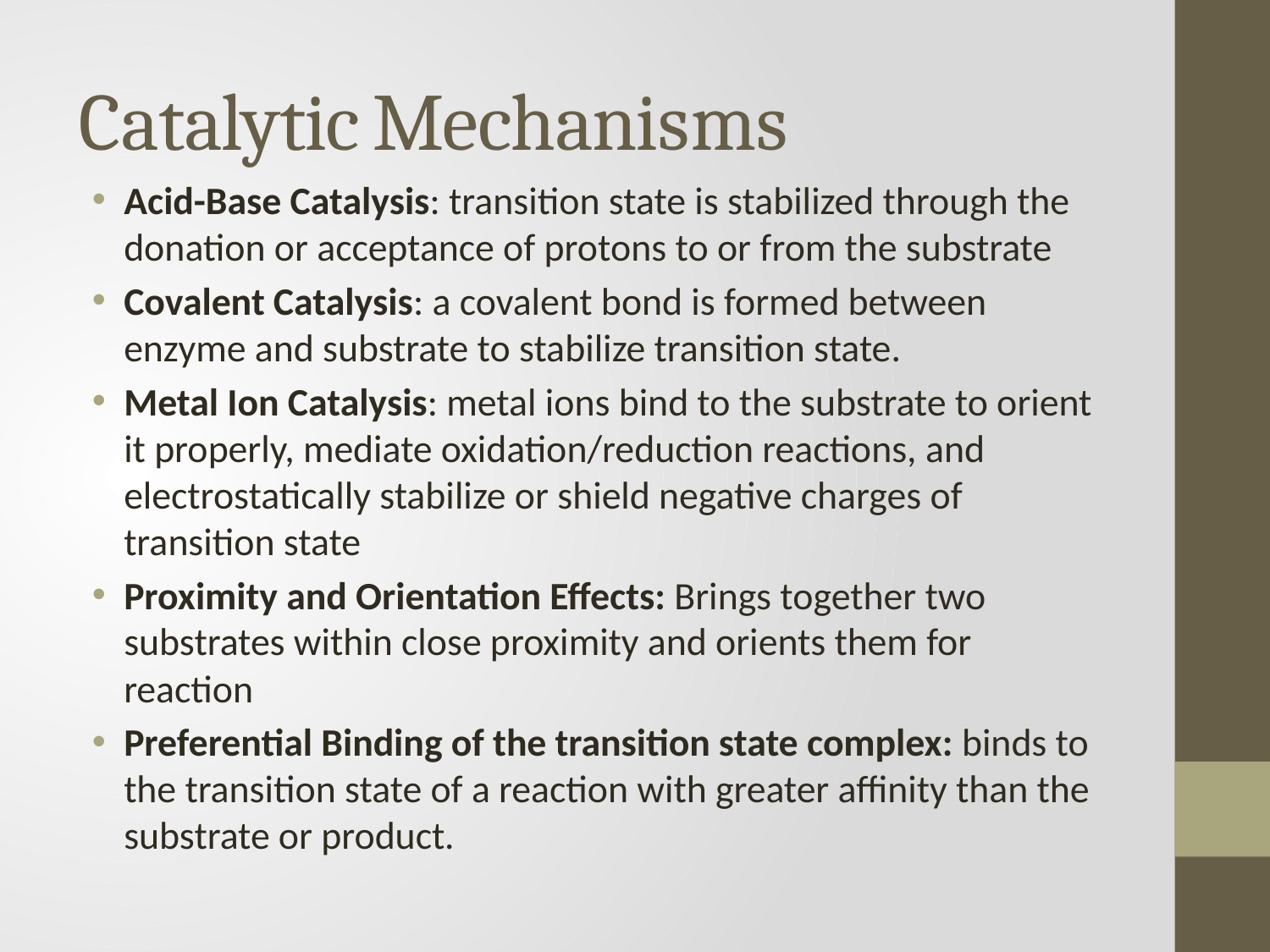

# Catalytic Mechanisms
Acid-Base Catalysis: transition state is stabilized through the donation or acceptance of protons to or from the substrate
Covalent Catalysis: a covalent bond is formed between enzyme and substrate to stabilize transition state.
Metal Ion Catalysis: metal ions bind to the substrate to orient it properly, mediate oxidation/reduction reactions, and electrostatically stabilize or shield negative charges of transition state
Proximity and Orientation Effects: Brings together two substrates within close proximity and orients them for reaction
Preferential Binding of the transition state complex: binds to the transition state of a reaction with greater affinity than the substrate or product.